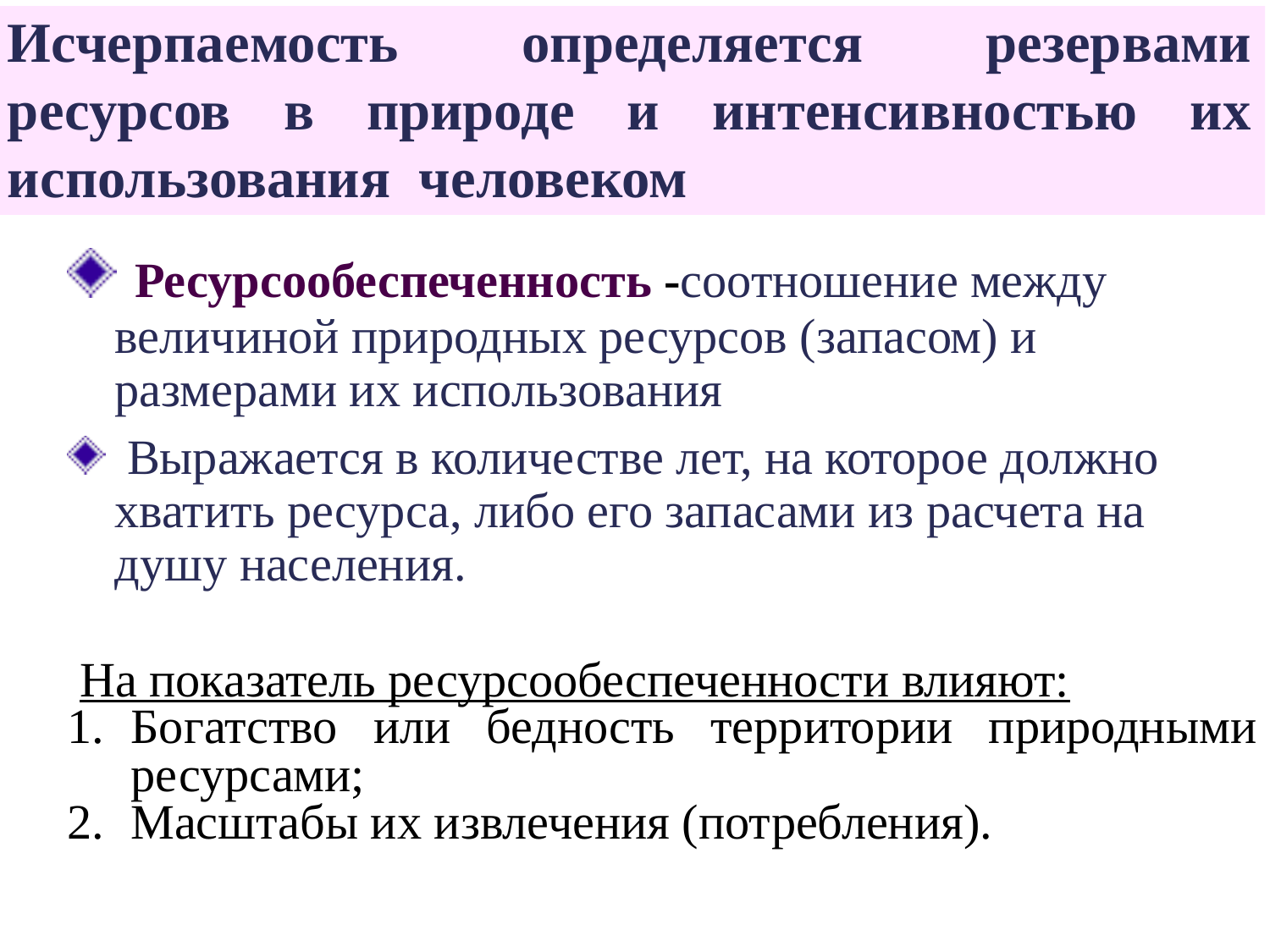

Исчерпаемость определяется резервами ресурсов в природе и интенсивностью их использования  человеком
 Ресурсообеспеченность -соотношение между величиной природных ресурсов (запасом) и размерами их использования
 Выражается в количестве лет, на которое должно хватить ресурса, либо его запасами из расчета на душу населения.

 На показатель ресурсообеспеченности влияют:
Богатство или бедность территории природными ресурсами;
Масштабы их извлечения (потребления).